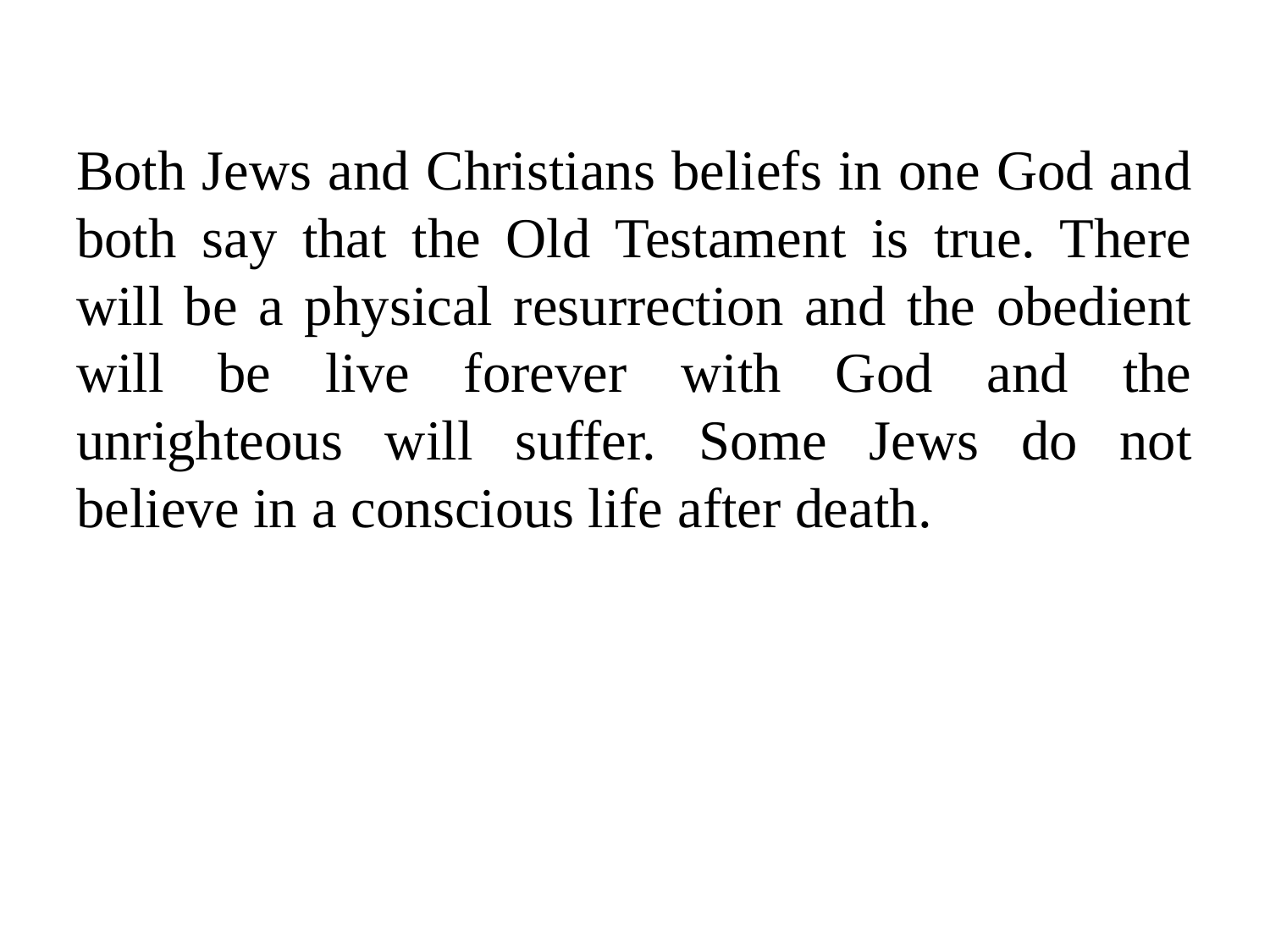

Both Jews and Christians beliefs in one God and both say that the Old Testament is true. There will be a physical resurrection and the obedient will be live forever with God and the unrighteous will suffer. Some Jews do not believe in a conscious life after death.